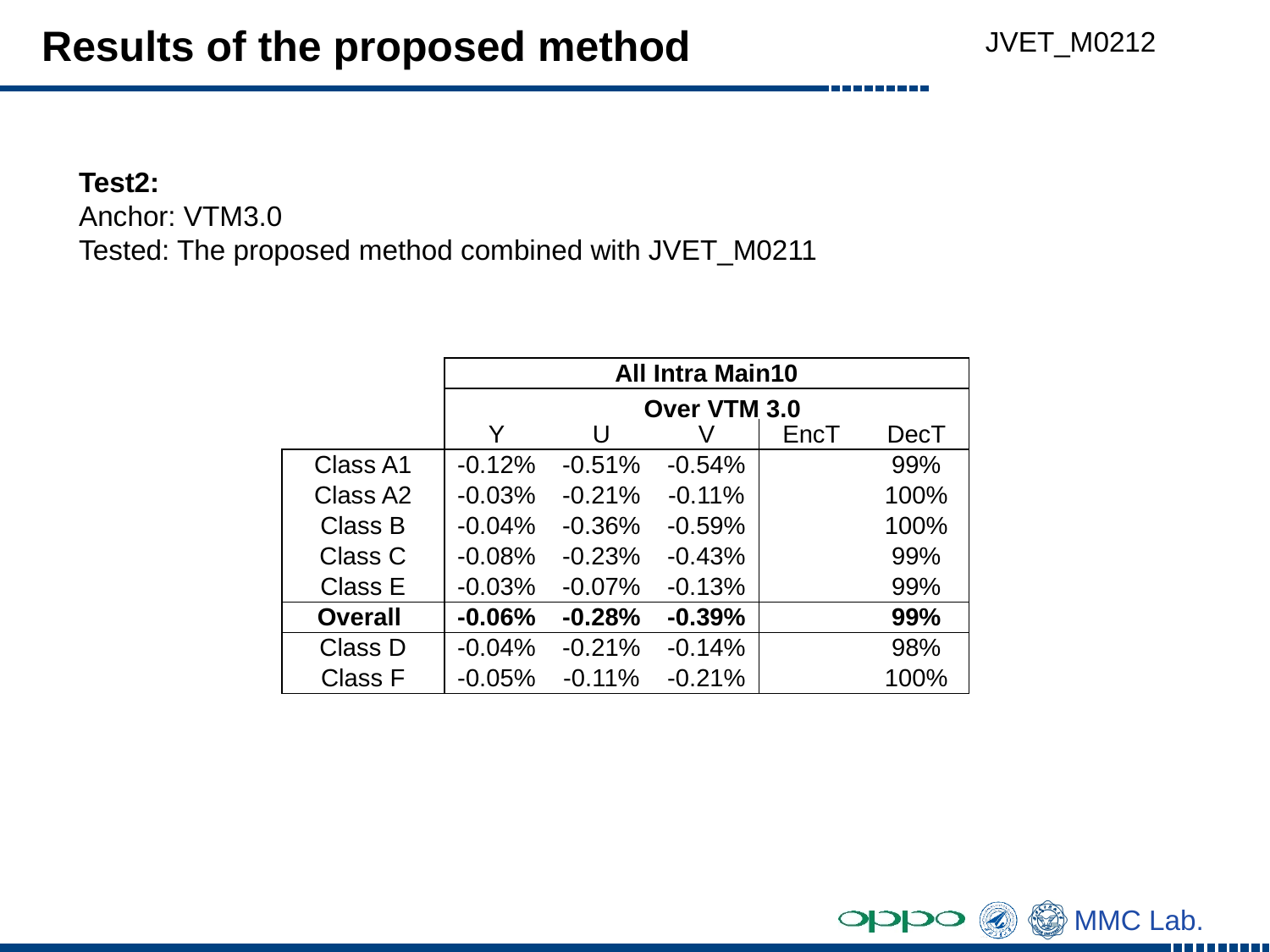

JVET_M0212
# Results of the proposed method
Test2:
Anchor: VTM3.0
Tested: The proposed method combined with JVET_M0211

|  | All Intra Main10 |  |  |  |  |
| --- | --- | --- | --- | --- | --- |
|  | Over VTM 3.0 |  |  |  |  |
|  | Y | U | V | EncT | DecT |
| Class A1 | -0.12% | -0.51% | -0.54% |  | 99% |
| Class A2 | -0.03% | -0.21% | -0.11% |  | 100% |
| Class B | -0.04% | -0.36% | -0.59% |  | 100% |
| Class C | -0.08% | -0.23% | -0.43% |  | 99% |
| Class E | -0.03% | -0.07% | -0.13% |  | 99% |
| Overall | -0.06% | -0.28% | -0.39% |  | 99% |
| Class D | -0.04% | -0.21% | -0.14% |  | 98% |
| Class F | -0.05% | -0.11% | -0.21% |  | 100% |